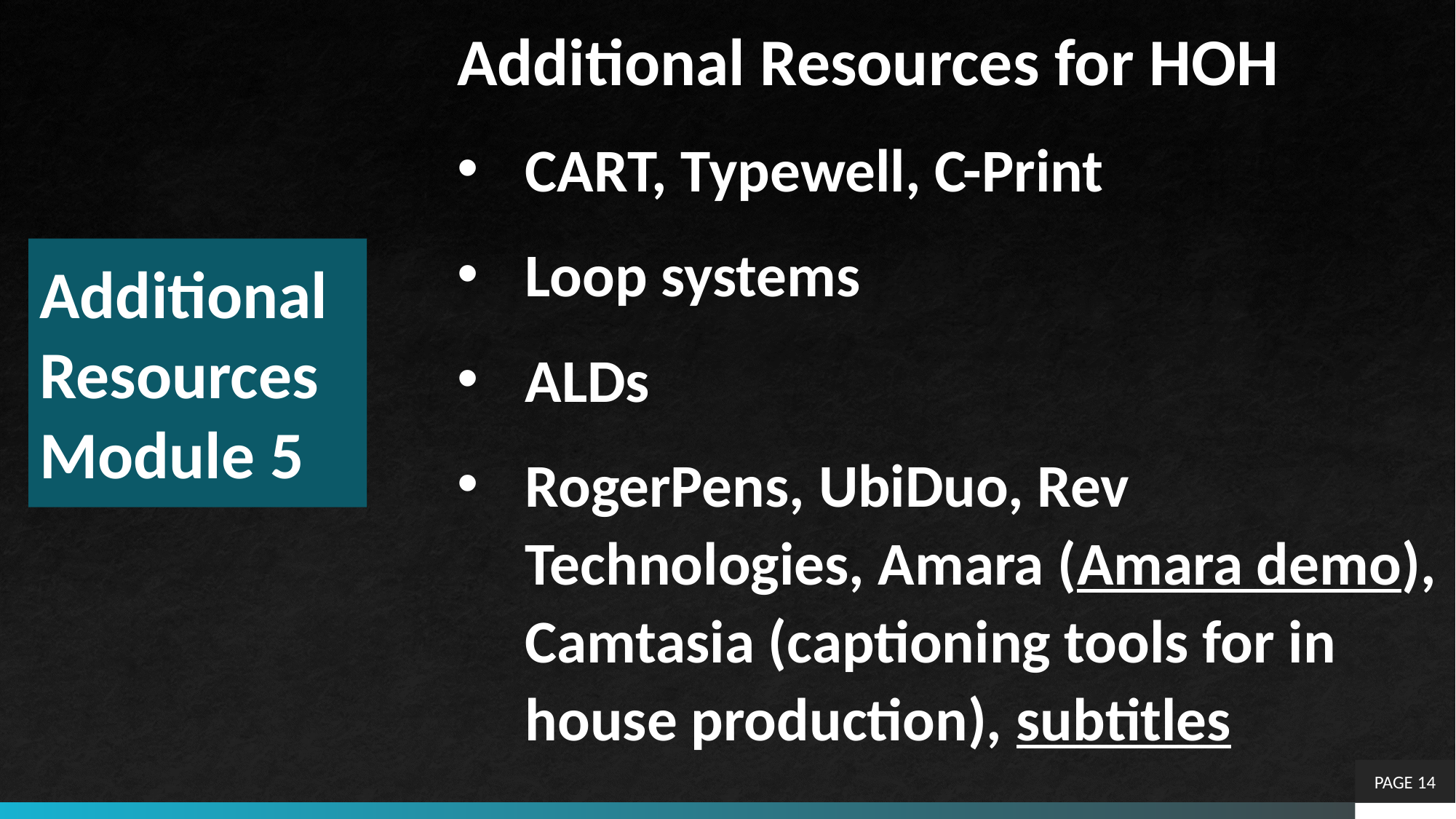

Additional Resources for HOH
CART, Typewell, C-Print
Loop systems
ALDs
RogerPens, UbiDuo, Rev Technologies, Amara (Amara demo), Camtasia (captioning tools for in house production), subtitles
# Additional Resources Module 5
PAGE 14